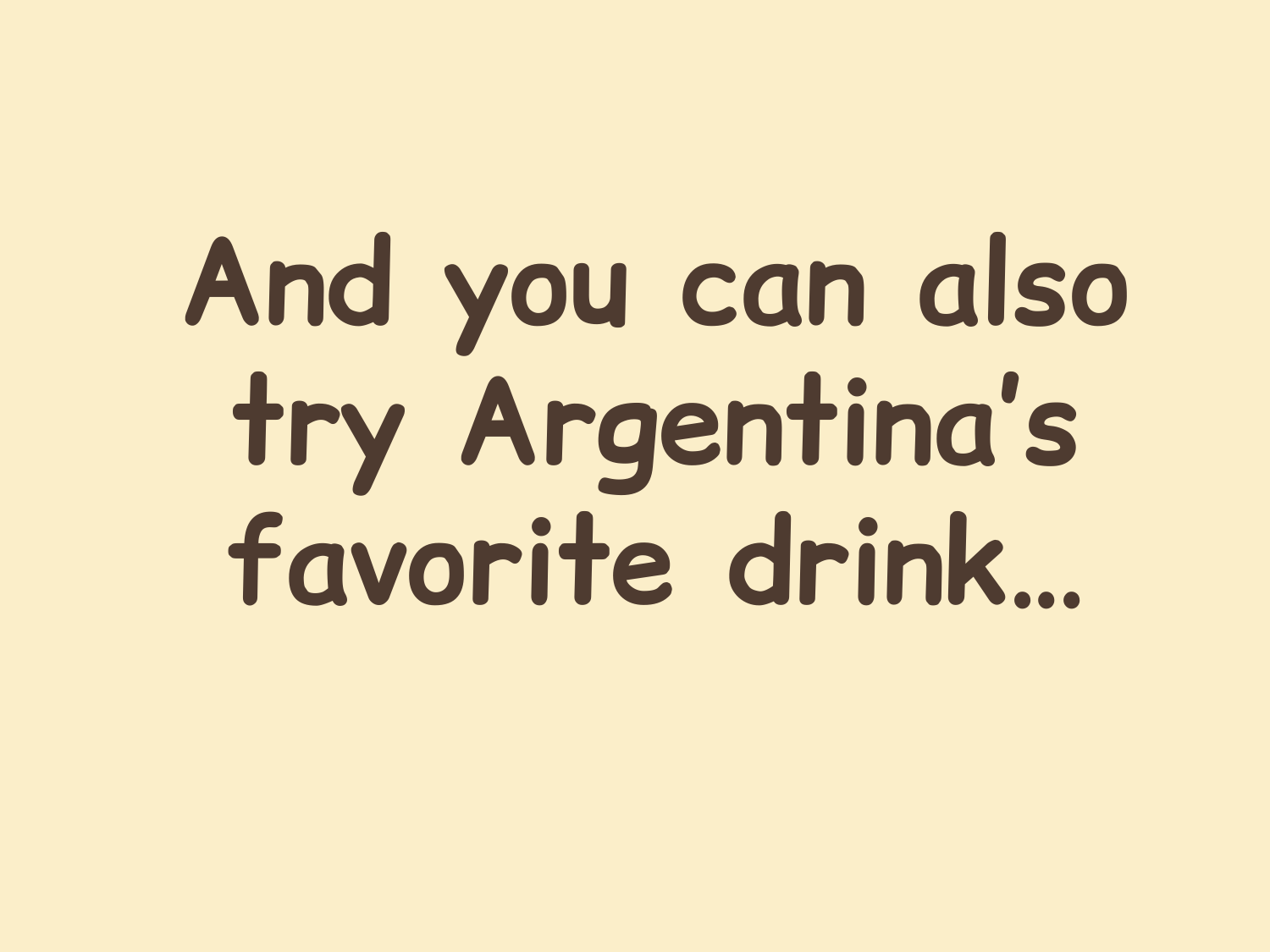

And you can also try Argentina’s favorite drink…